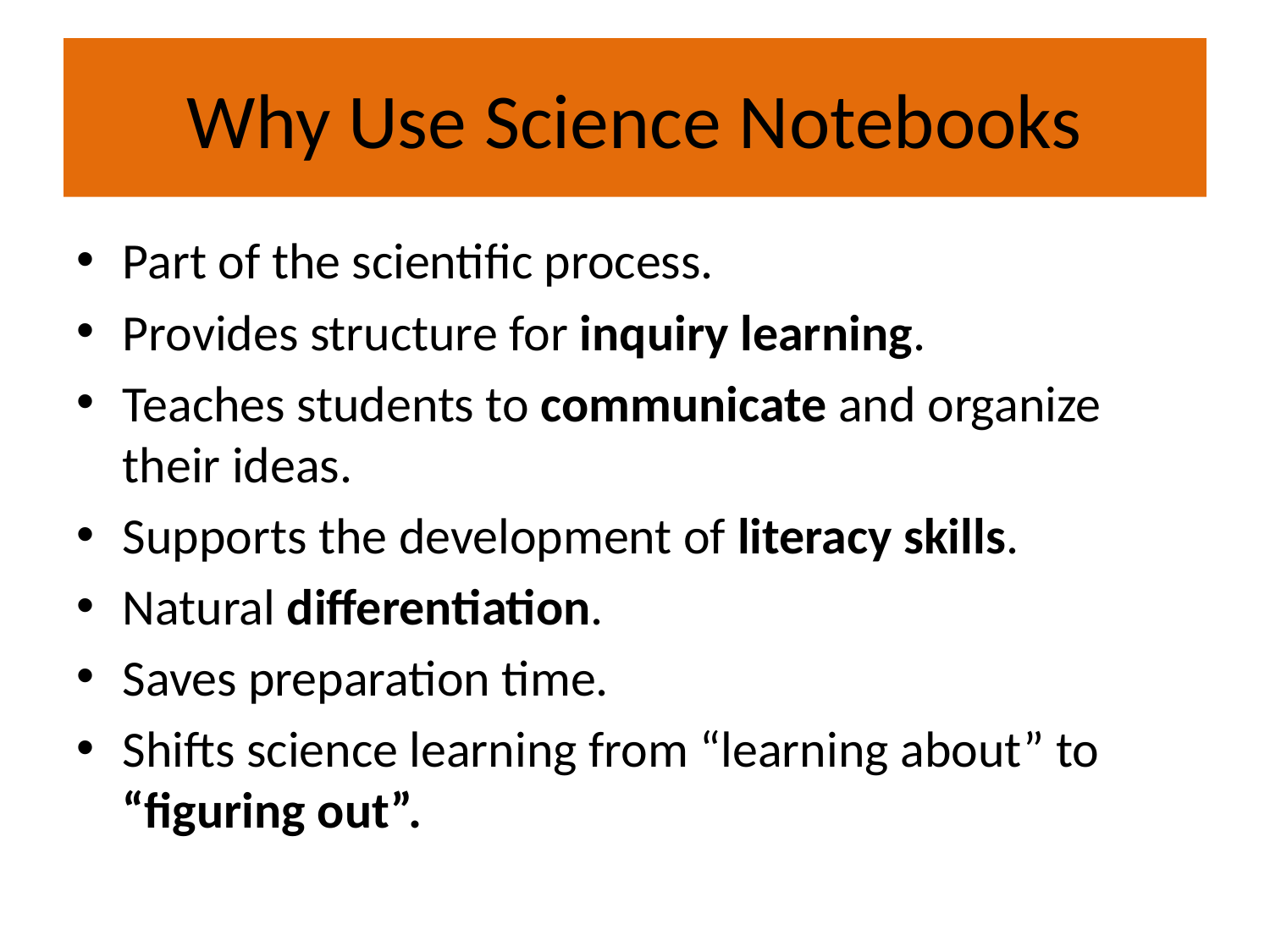

Part of the scientific process.
Provides structure for inquiry learning.
Teaches students to communicate and organize their ideas.
Supports the development of literacy skills.
Natural differentiation.
Saves preparation time.
Shifts science learning from “learning about” to “figuring out”.
# Why Use Science Notebooks